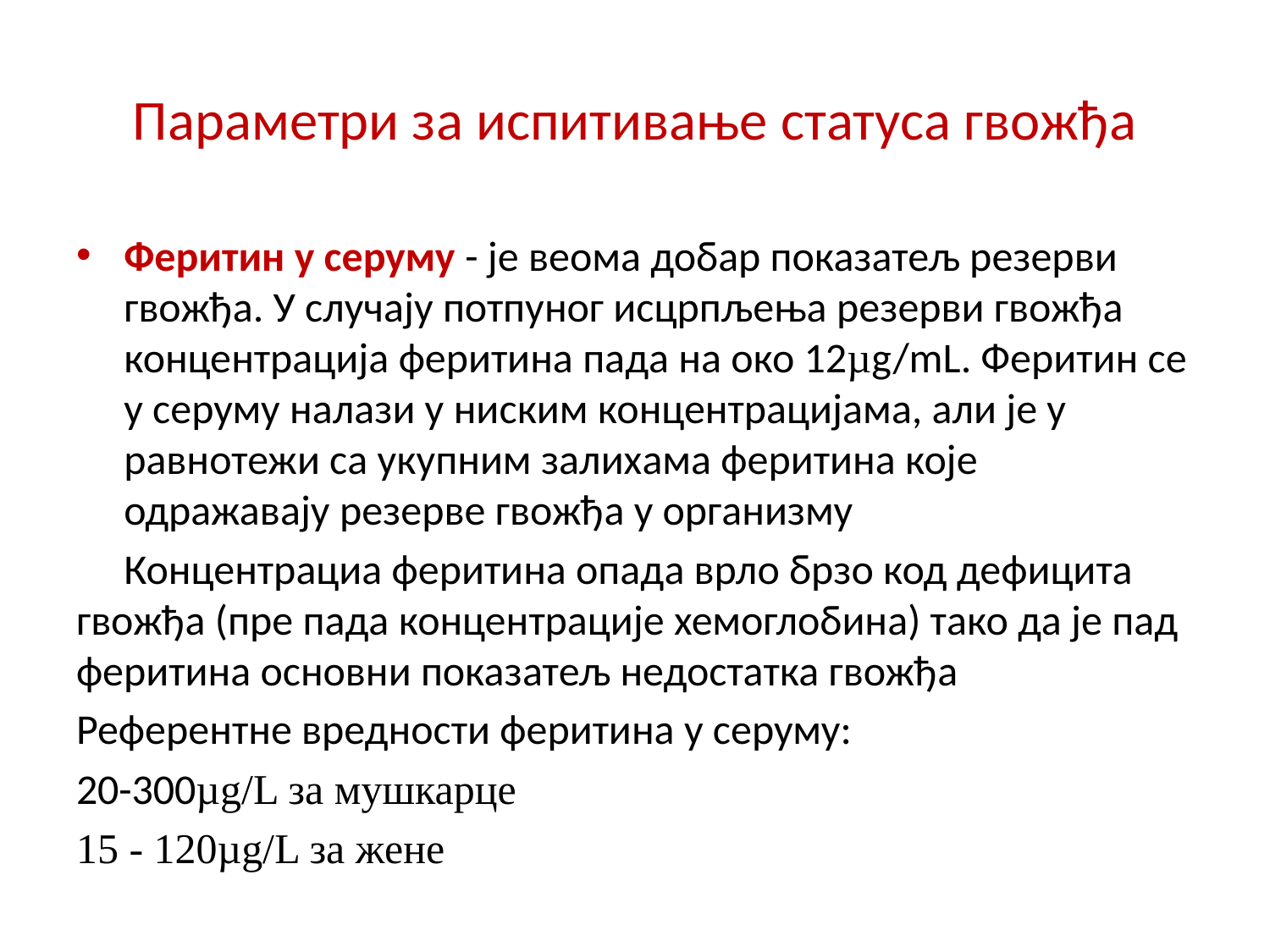

# Параметри за испитивање статуса гвожђа
Феритин у серуму - је веома добар показатељ резерви гвожђа. У случају потпуног исцрпљења резерви гвожђа концентрација феритина пада на око 12µg/mL. Феритин се у серуму налази у ниским концентрацијама, али је у равнотежи са укупним залихама феритина које одражавају резерве гвожђа у организму
     Концентрациа феритина опада врло брзо код дефицита       гвожђа (пре пада концентрације хемоглобина) тако да је пад феритина основни показатељ недостатка гвожђа
Референтне вредности феритина у серуму:
20-300µg/L за мушкарце
15 - 120µg/L за жене